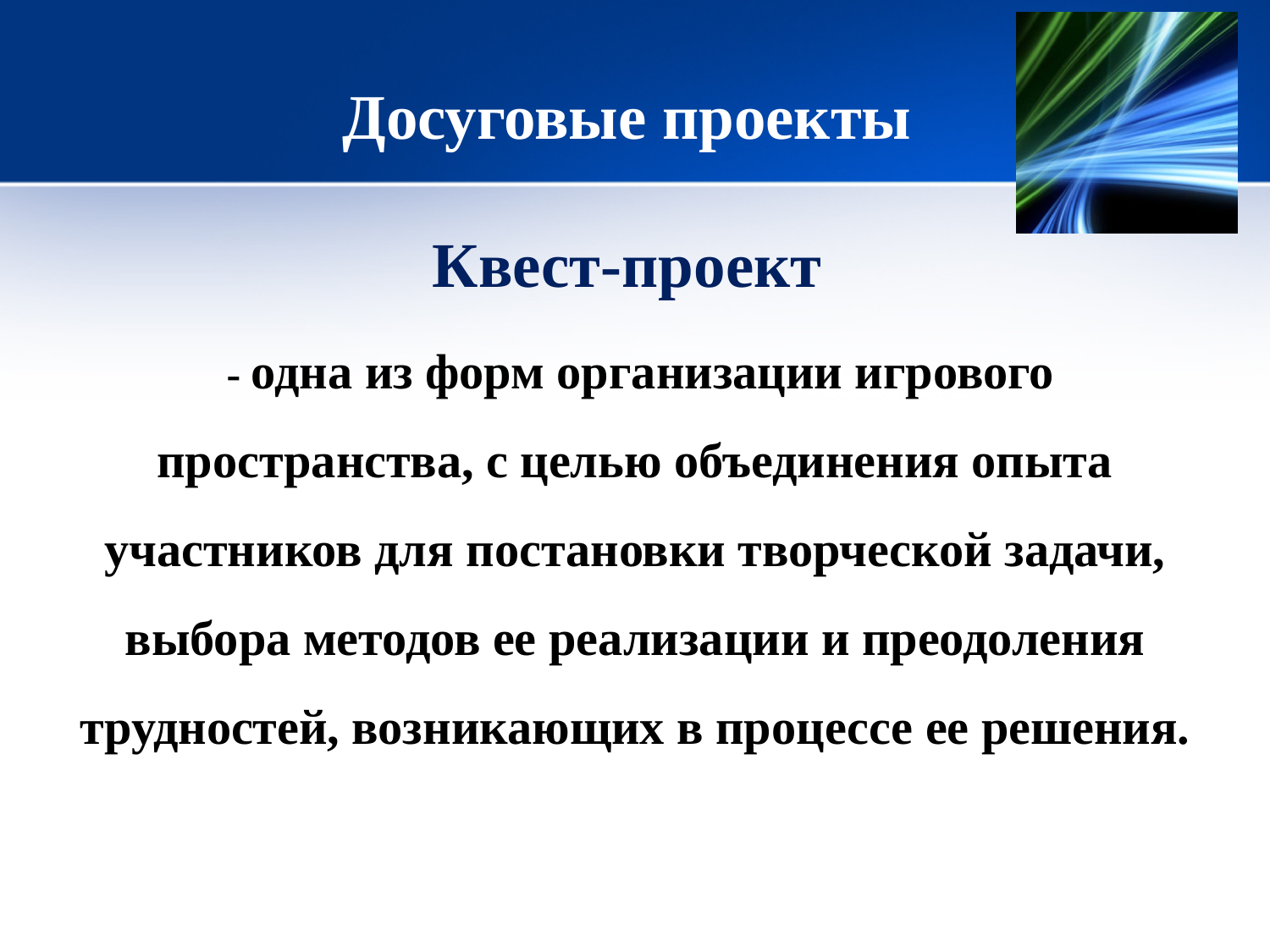

Досуговые проекты

Квест-проект
 - одна из форм организации игрового пространства, с целью объединения опыта участников для постановки творческой задачи, выбора методов ее реализации и преодоления трудностей, возникающих в процессе ее решения.